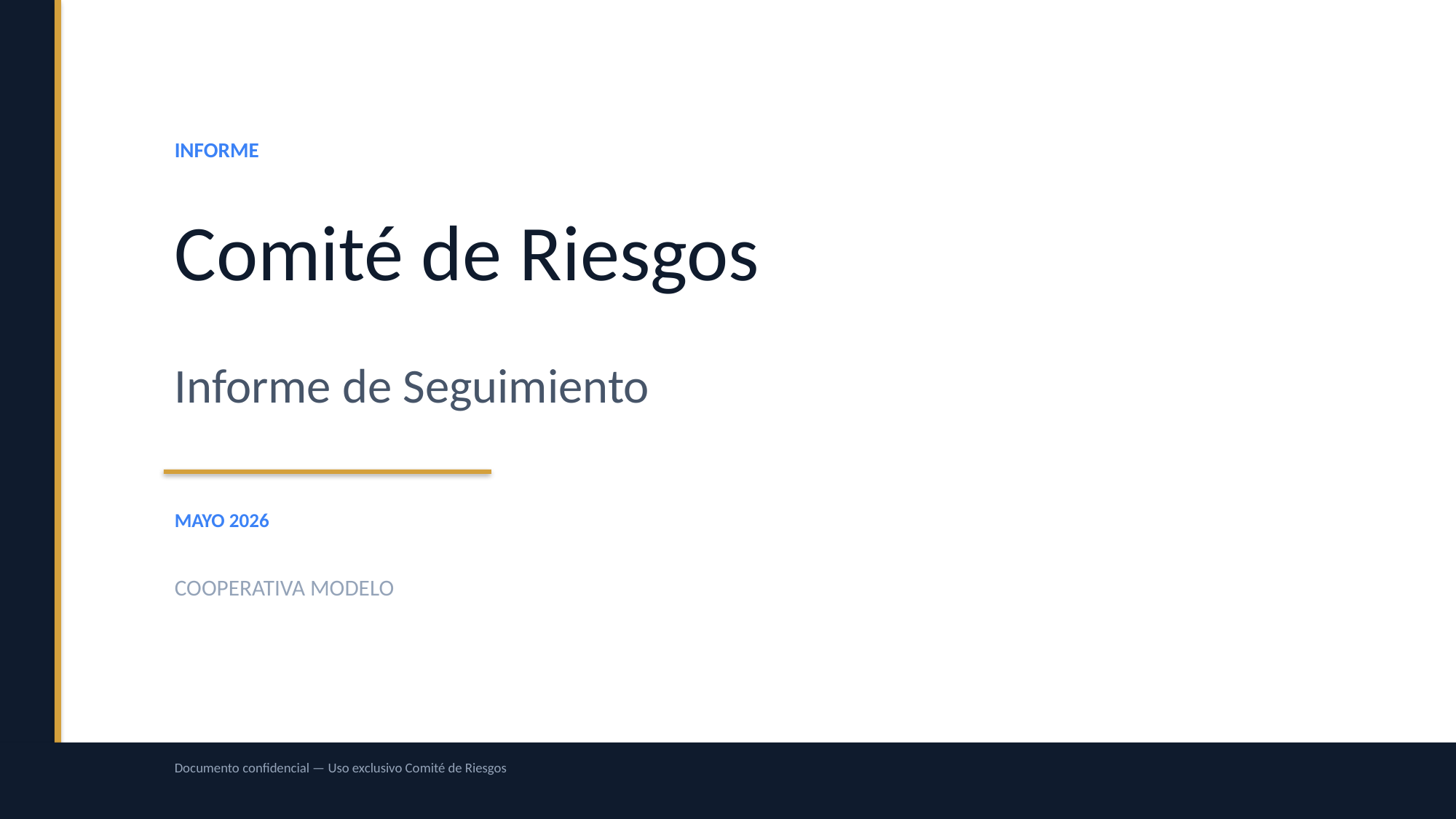

INFORME
Comité de Riesgos
Informe de Seguimiento

MAYO 2026
COOPERATIVA MODELO

Documento confidencial — Uso exclusivo Comité de Riesgos